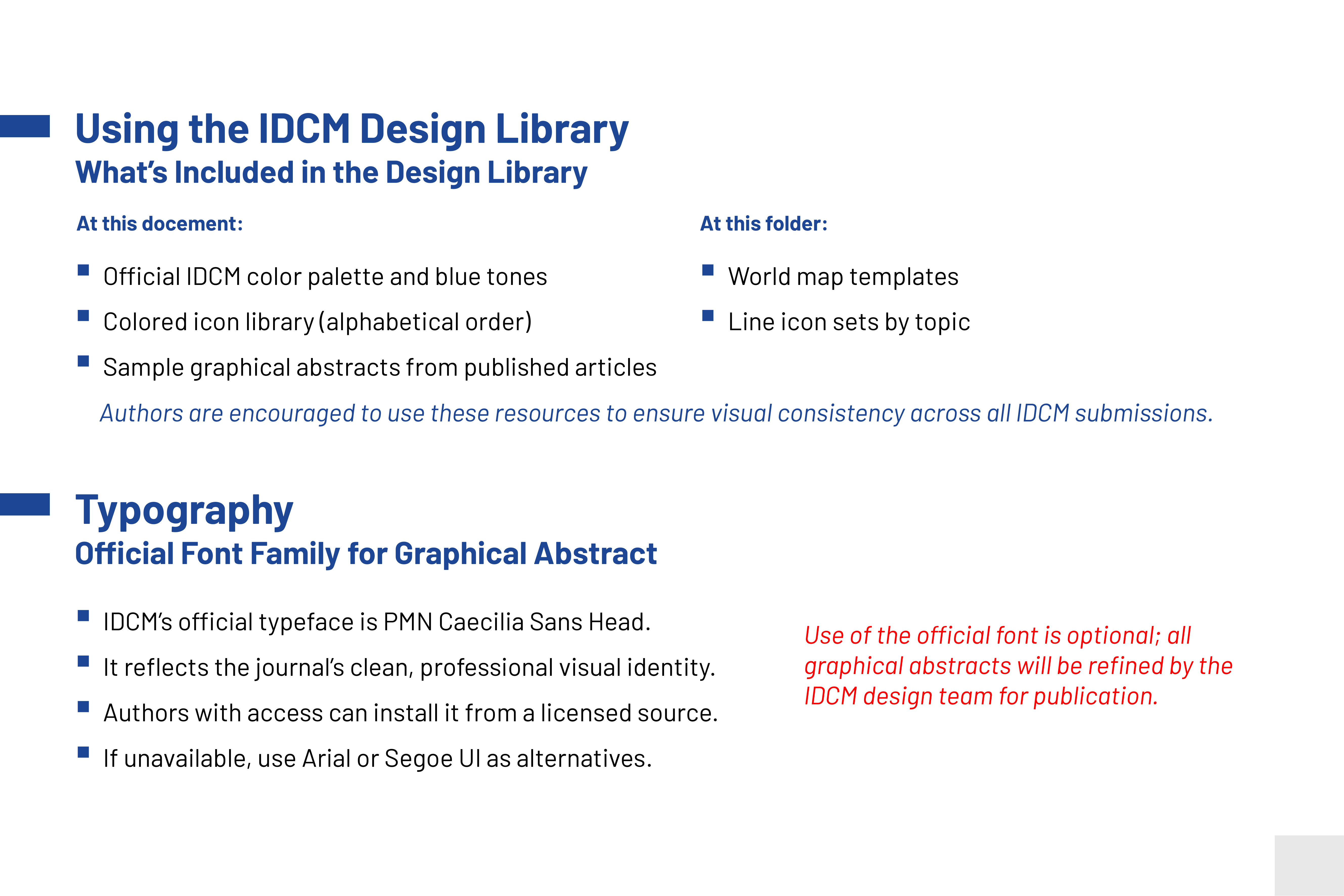

Using the IDCM Design Library
What’s Included in the Design Library

At this docement:
At this folder:
Official IDCM color palette and blue tones
Colored icon library (alphabetical order)
Sample graphical abstracts from published articles
World map templates
Line icon sets by topic
Authors are encouraged to use these resources to ensure visual consistency across all IDCM submissions.
Typography
Official Font Family for Graphical Abstract

IDCM’s official typeface is PMN Caecilia Sans Head.
It reflects the journal’s clean, professional visual identity.
Authors with access can install it from a licensed source.
If unavailable, use Arial or Segoe UI as alternatives.
Use of the official font is optional; all graphical abstracts will be refined by the IDCM design team for publication.